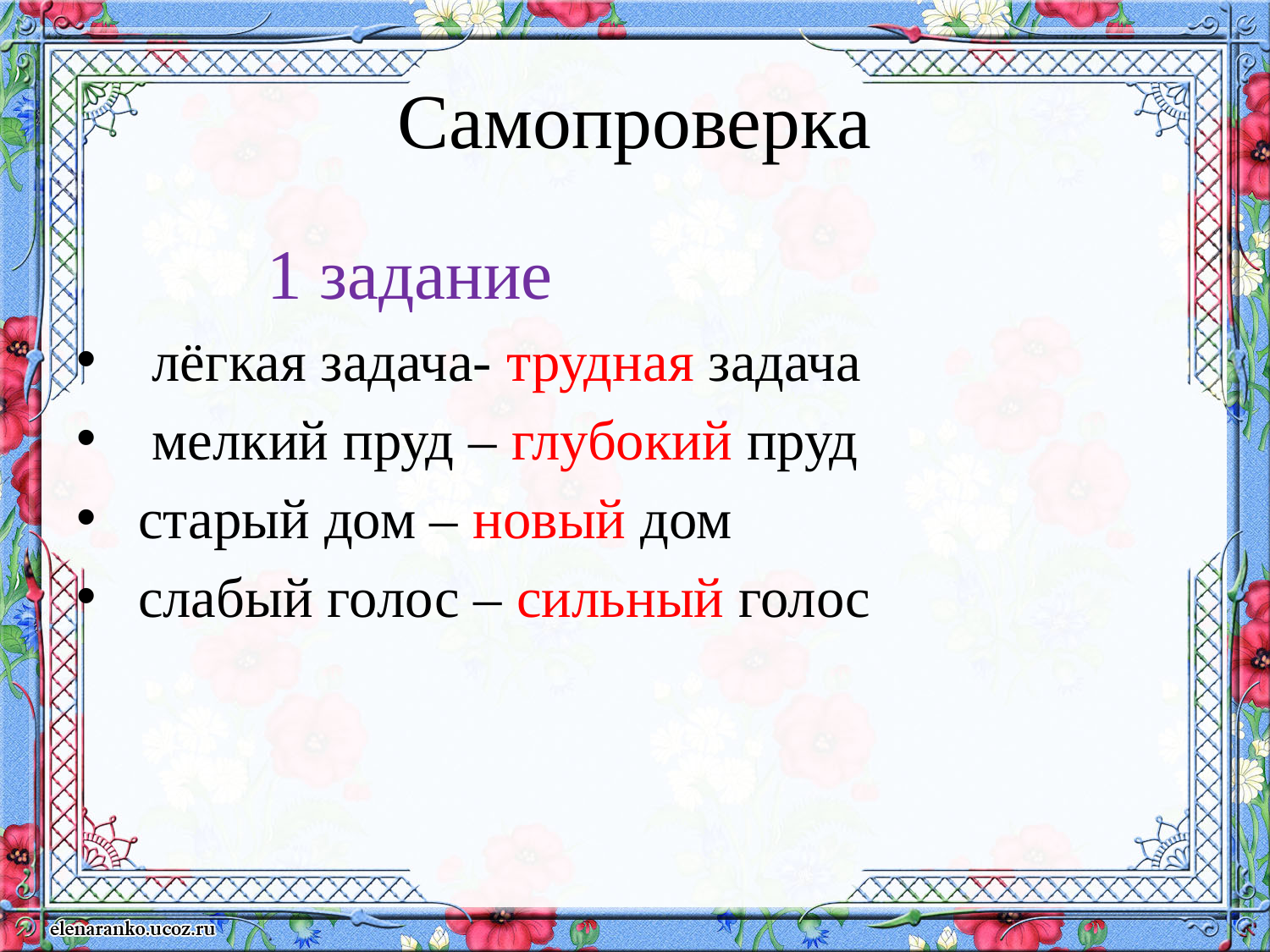

# Самопроверка
1 задание
  лёгкая задача- трудная задача
  мелкий пруд – глубокий пруд
 старый дом – новый дом
 слабый голос – сильный голос